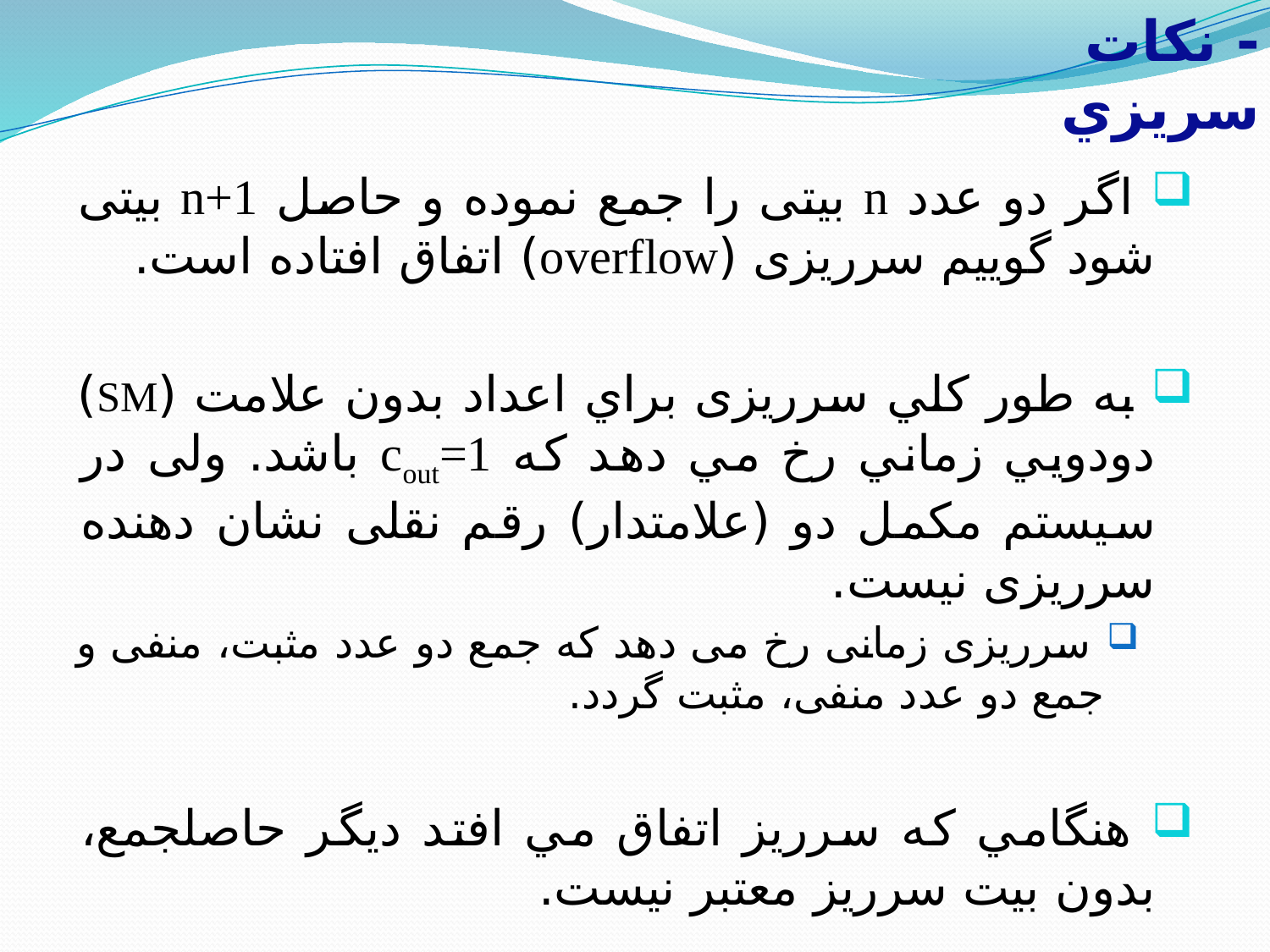

# - نكات سريزي
 اگر دو عدد n بیتی را جمع نموده و حاصل n+1 بیتی شود گوییم سرريزی (overflow) اتفاق افتاده است.

 به طور كلي سرريزی براي اعداد بدون علامت (SM) دودویي زماني رخ مي دهد كه cout=1 باشد. ولی در سیستم مکمل دو (علامتدار) رقم نقلی نشان دهنده سرریزی نیست.
 سرریزی زمانی رخ می دهد که جمع دو عدد مثبت، منفی و جمع دو عدد منفی، مثبت گردد.

 هنگامي كه سرريز اتفاق مي افتد ديگر حاصلجمع، بدون بيت سرريز معتبر نيست.